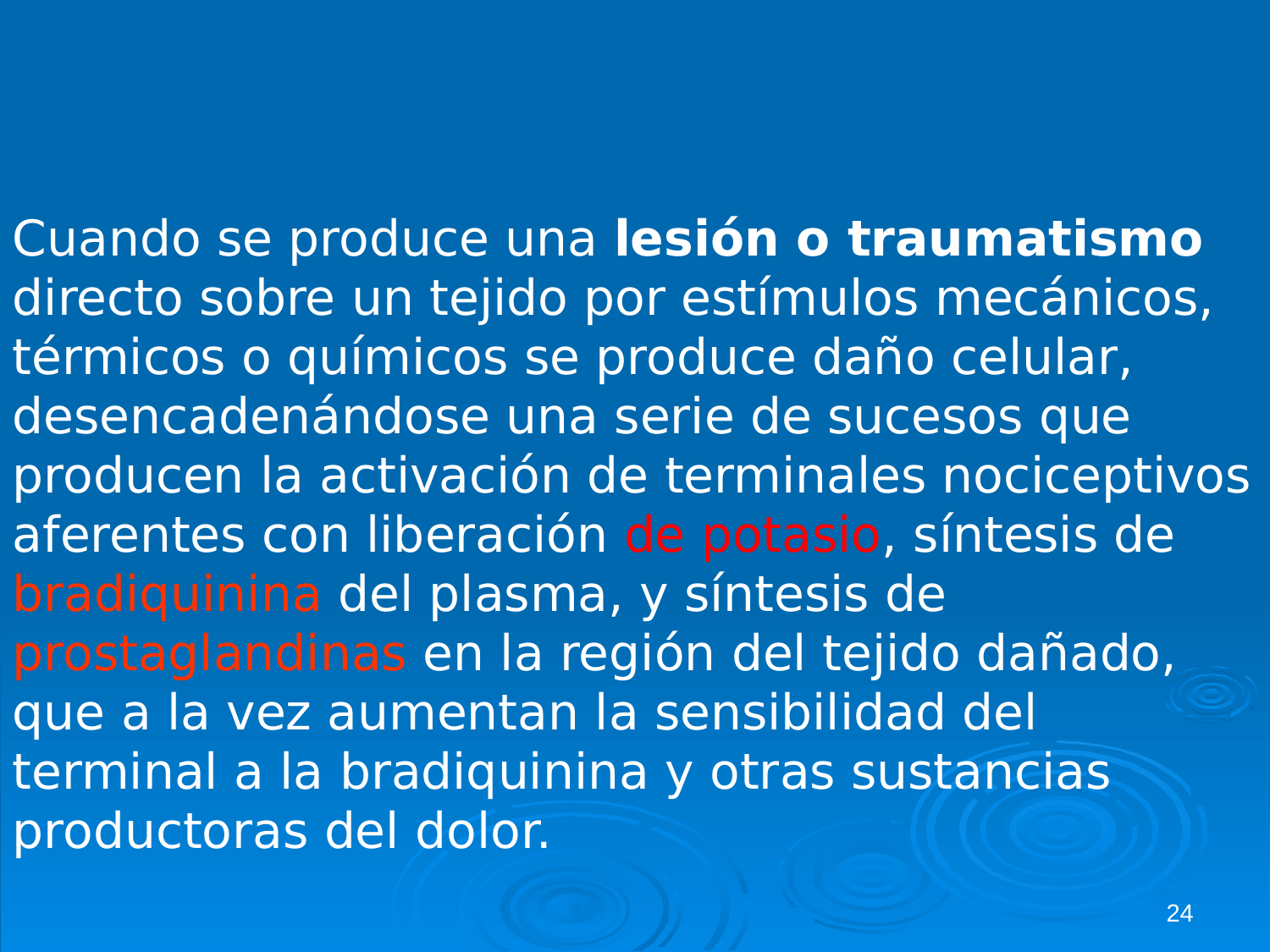

Cuando se produce una lesión o traumatismo directo sobre un tejido por estímulos mecánicos, térmicos o químicos se produce daño celular, desencadenándose una serie de sucesos que producen la activación de terminales nociceptivos aferentes con liberación de potasio, síntesis de bradiquinina del plasma, y síntesis de prostaglandinas en la región del tejido dañado, que a la vez aumentan la sensibilidad del terminal a la bradiquinina y otras sustancias productoras del dolor.
24